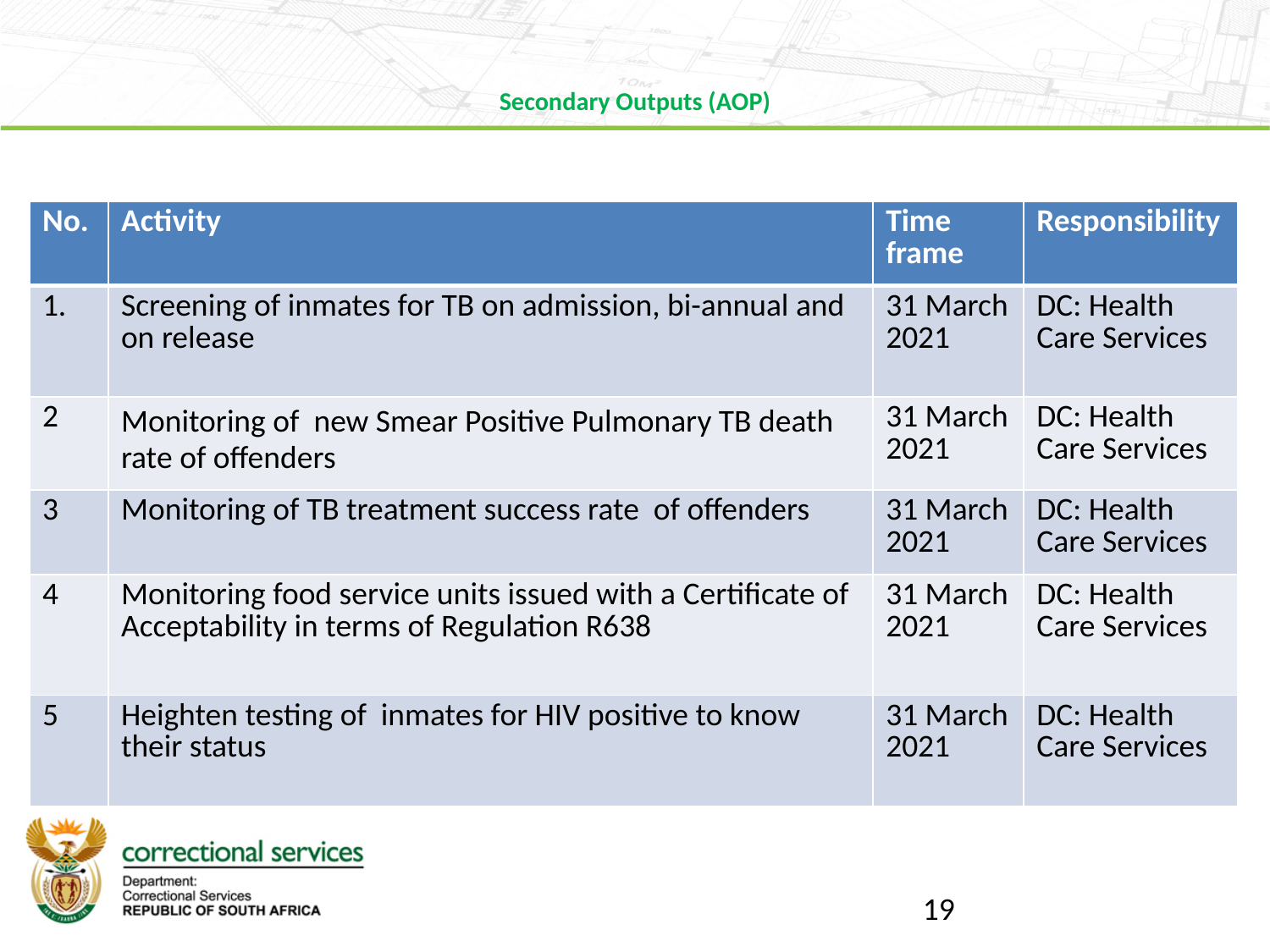

# Secondary Outputs (AOP)
| No. | Activity | Time frame | Responsibility |
| --- | --- | --- | --- |
| 1. | Screening of inmates for TB on admission, bi-annual and on release | 31 March 2021 | DC: Health Care Services |
| 2 | Monitoring of new Smear Positive Pulmonary TB death rate of offenders | 31 March 2021 | DC: Health Care Services |
| 3 | Monitoring of TB treatment success rate of offenders | 31 March 2021 | DC: Health Care Services |
| 4 | Monitoring food service units issued with a Certificate of Acceptability in terms of Regulation R638 | 31 March 2021 | DC: Health Care Services |
| 5 | Heighten testing of inmates for HIV positive to know their status | 31 March 2021 | DC: Health Care Services |
19